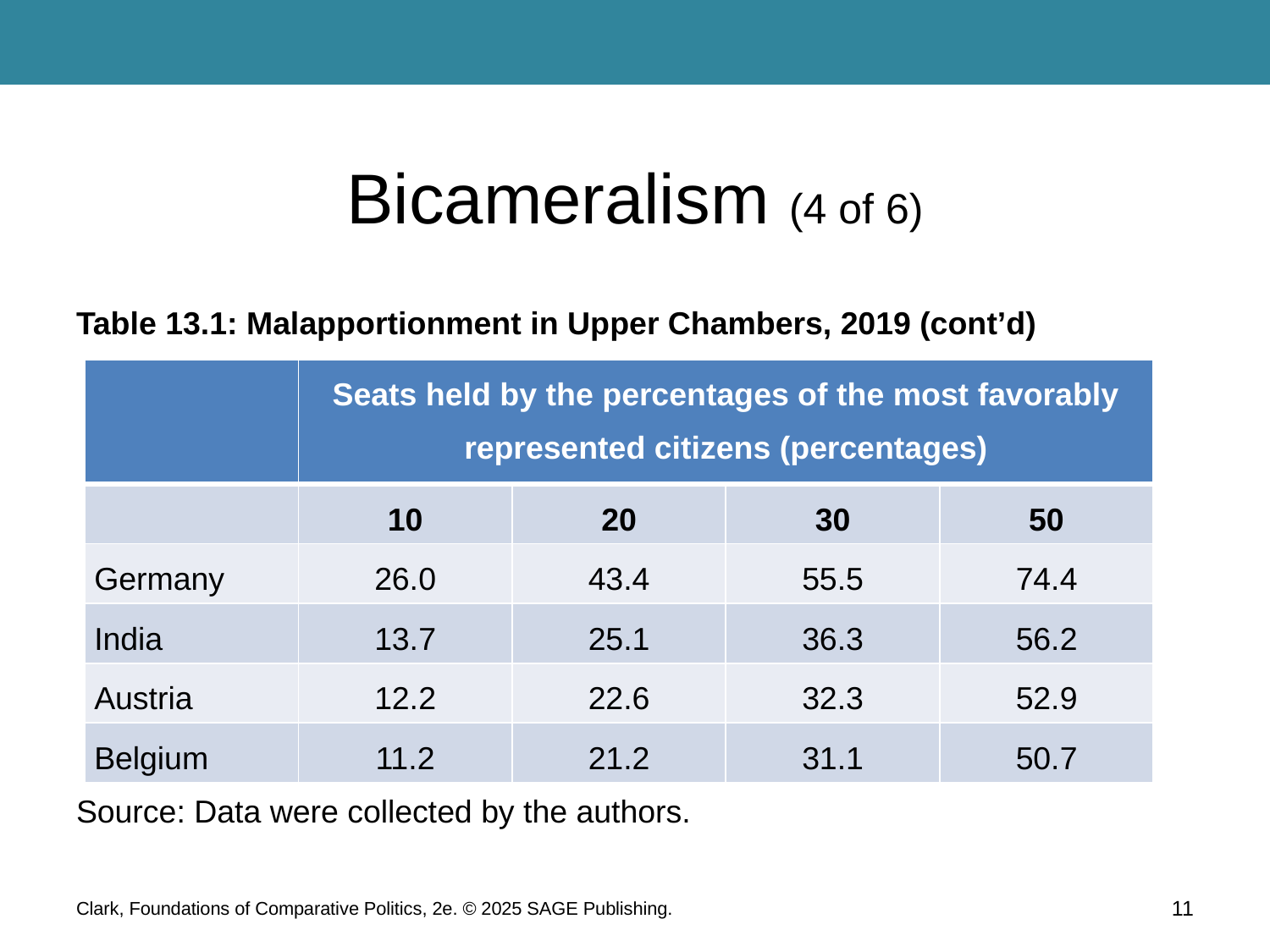

# Bicameralism (4 of 6)
Table 13.1: Malapportionment in Upper Chambers, 2019 (cont’d)

Source: Data were collected by the authors.
|  | Seats held by the percentages of the most favorably represented citizens (percentages) |  |  |  |
| --- | --- | --- | --- | --- |
|  | 10 | 20 | 30 | 50 |
| Germany | 26.0 | 43.4 | 55.5 | 74.4 |
| India | 13.7 | 25.1 | 36.3 | 56.2 |
| Austria | 12.2 | 22.6 | 32.3 | 52.9 |
| Belgium | 11.2 | 21.2 | 31.1 | 50.7 |
Clark, Foundations of Comparative Politics, 2e. © 2025 SAGE Publishing.
11